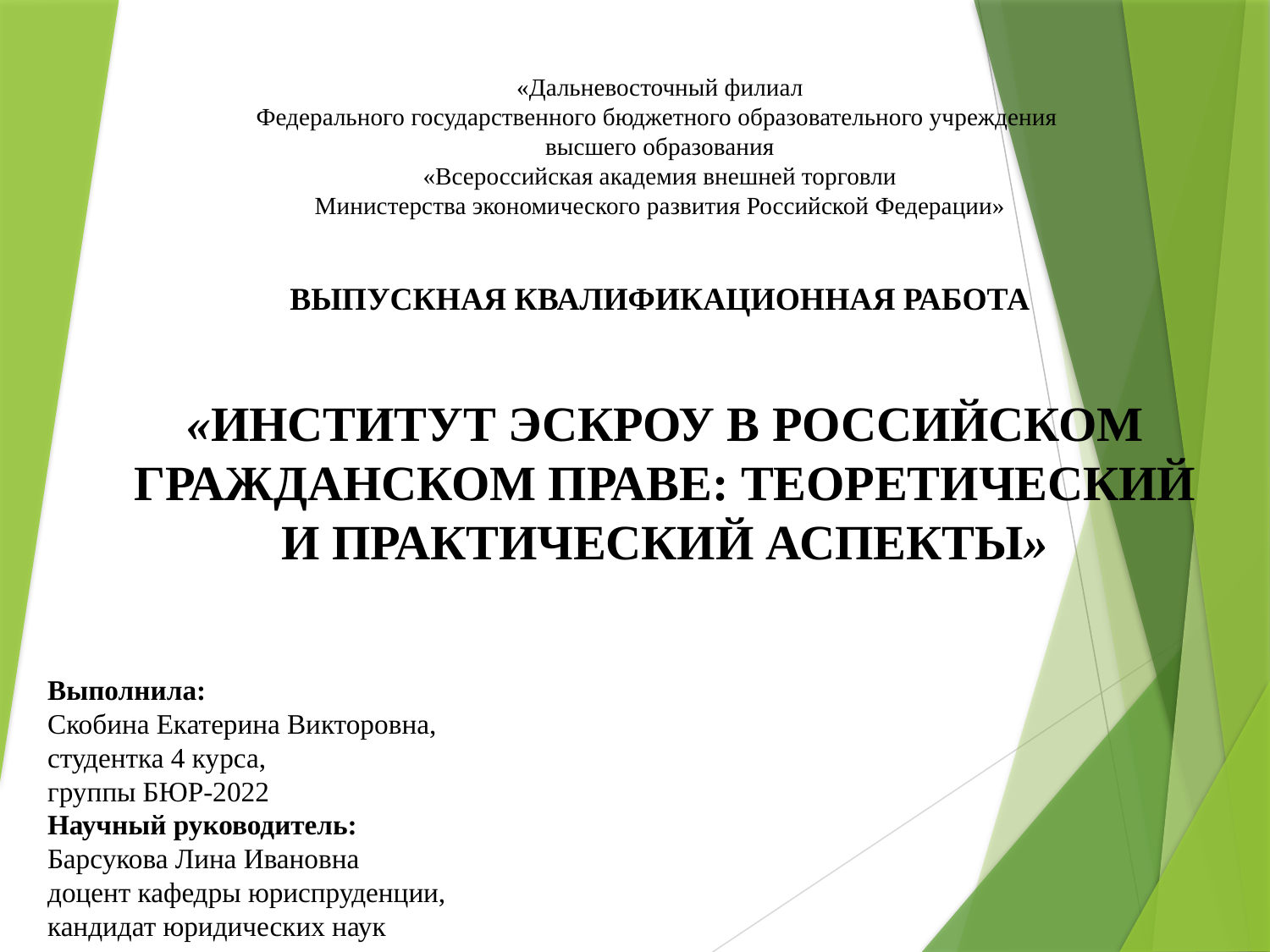

«Дальневосточный филиал
Федерального государственного бюджетного образовательного учреждения
высшего образования
«Всероссийская академия внешней торговли
Министерства экономического развития Российской Федерации»
ВЫПУСКНАЯ КВАЛИФИКАЦИОННАЯ РАБОТА
«ИНСТИТУТ ЭСКРОУ В РОССИЙСКОМ ГРАЖДАНСКОМ ПРАВЕ: ТЕОРЕТИЧЕСКИЙ И ПРАКТИЧЕСКИЙ АСПЕКТЫ»
Выполнила:
Скобина Екатерина Викторовна,
студентка 4 курса,
группы БЮР-2022
Научный руководитель:
Барсукова Лина Ивановна
доцент кафедры юриспруденции,
кандидат юридических наук